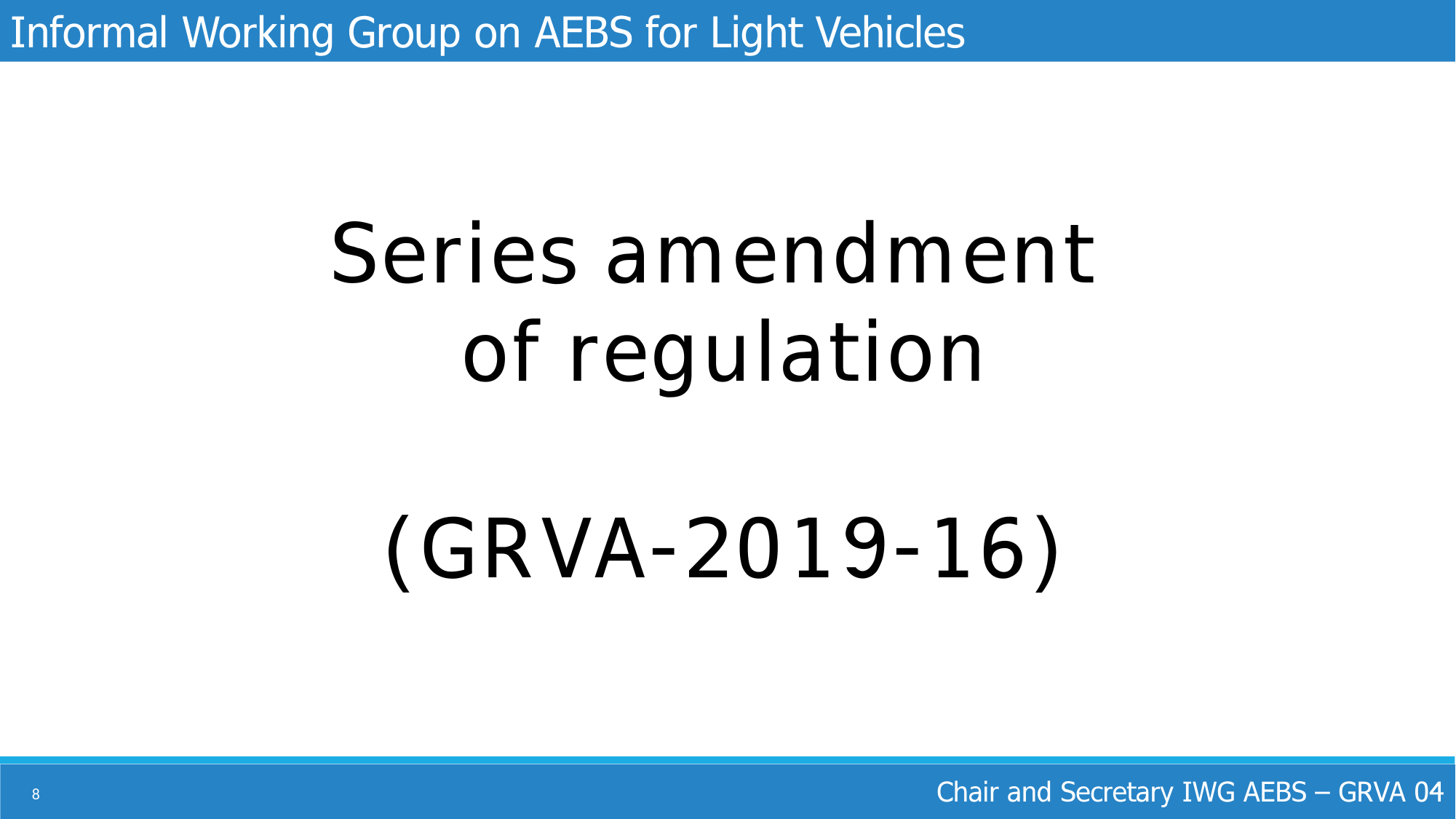

Informal Working Group on AEBS for Light Vehicles
Series amendment
of regulation

(GRVA-2019-16)
Chair and Secretary IWG AEBS – GRVA 04
8